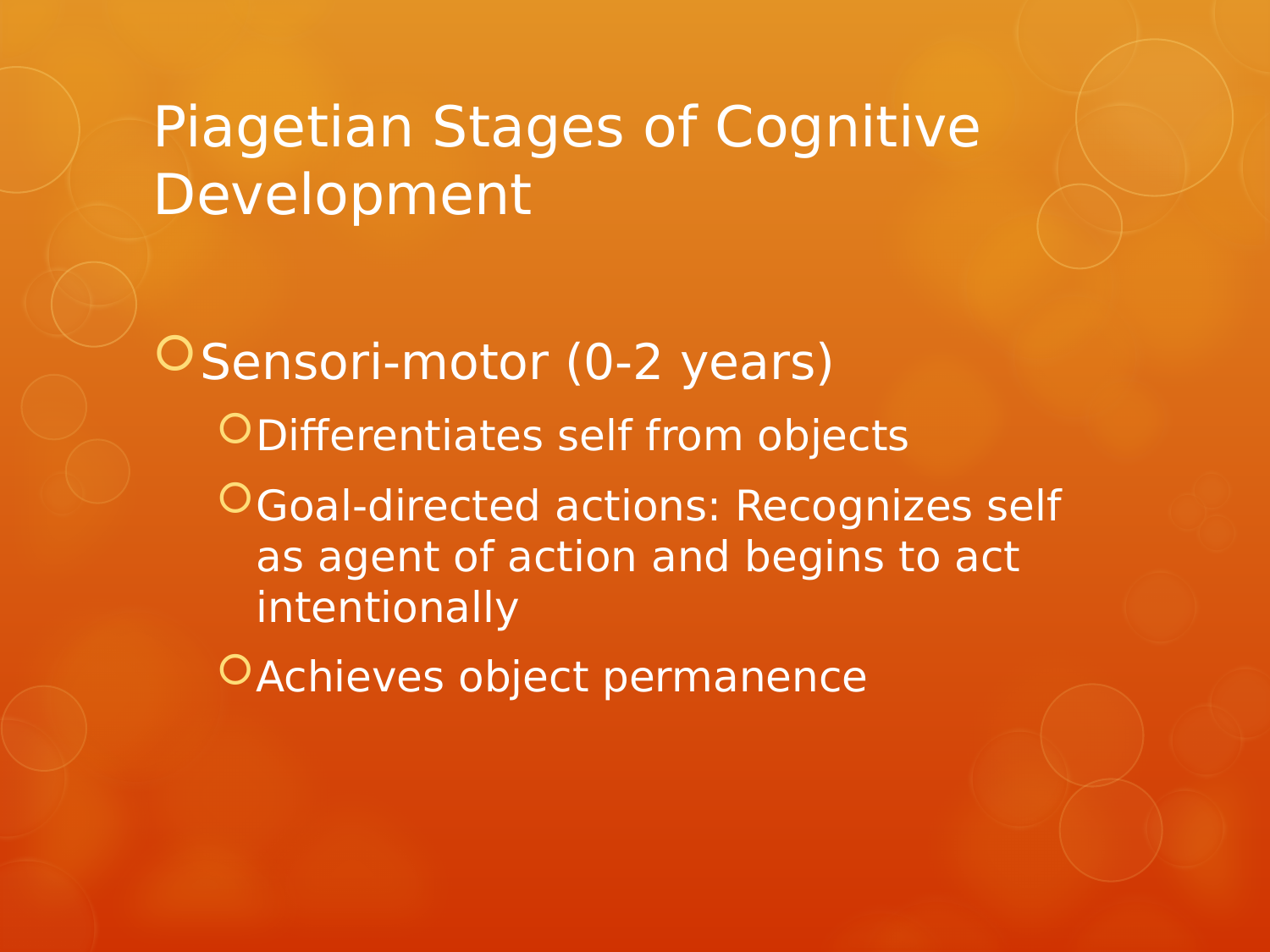

# Piagetian Stages of Cognitive Development
Sensori-motor (0-2 years)
Differentiates self from objects
Goal-directed actions: Recognizes self as agent of action and begins to act intentionally
Achieves object permanence